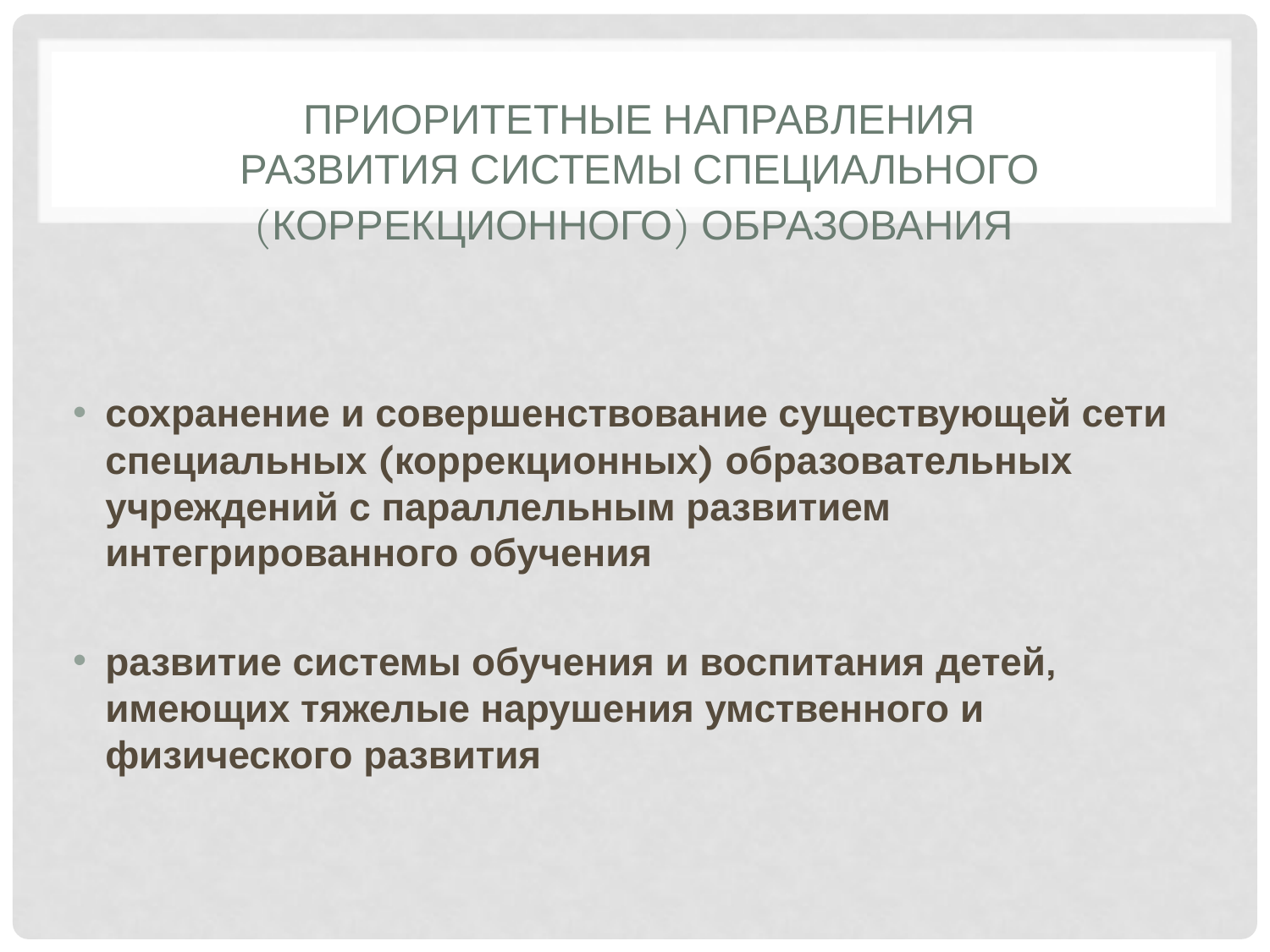

# Приоритетные направления развития системы специального (коррекционного) образования

сохранение и совершенствование существующей сети специальных (коррекционных) образовательных учреждений с параллельным развитием интегрированного обучения

развитие системы обучения и воспитания детей, имеющих тяжелые нарушения умственного и физического развития